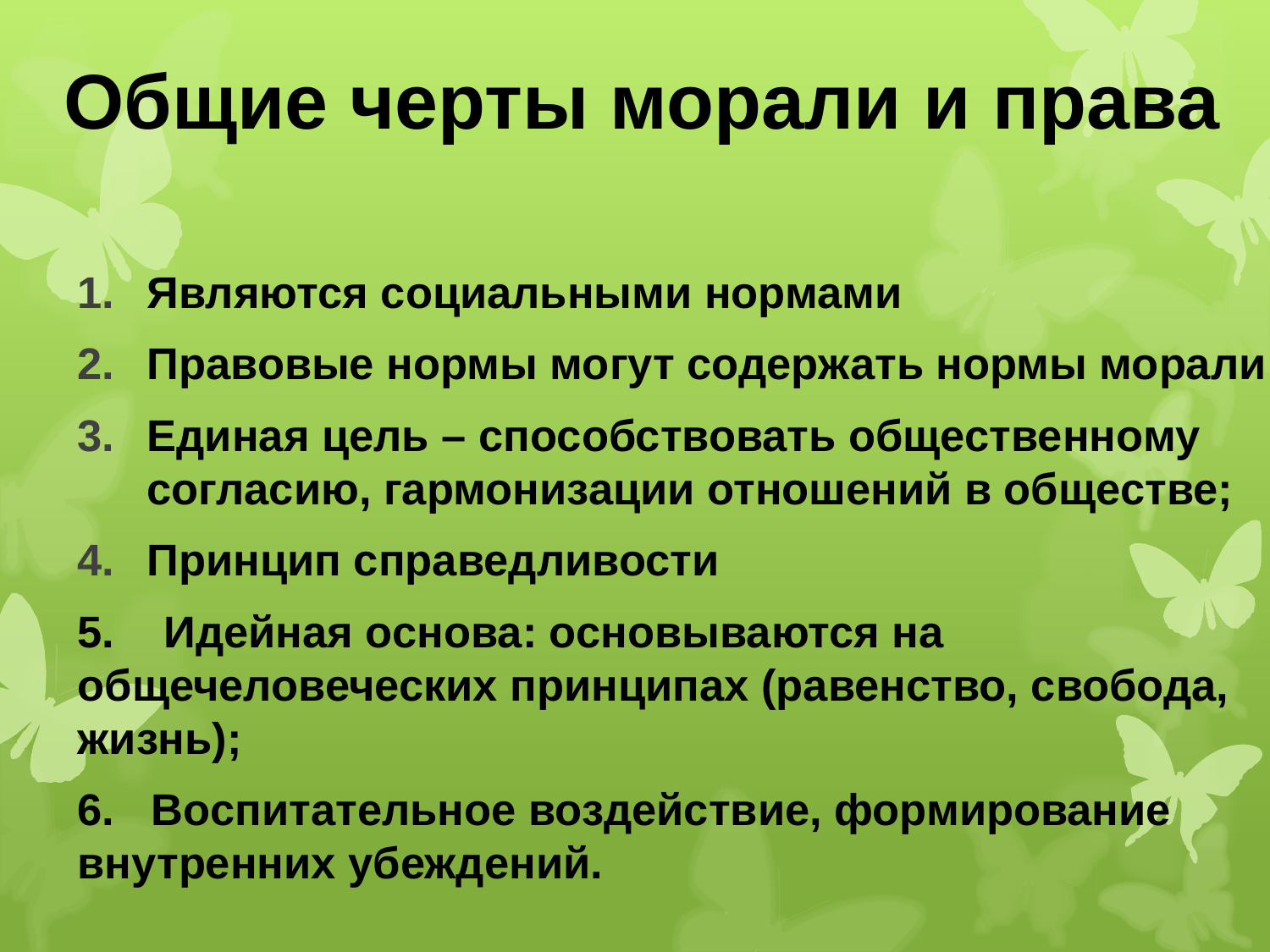

Общие черты морали и права

Являются социальными нормами
Правовые нормы могут содержать нормы морали
Единая цель – способствовать общественному согласию, гармонизации отношений в обществе;
Принцип справедливости
5.    Идейная основа: основываются на общечеловеческих принципах (равенство, свобода, жизнь);
6.   Воспитательное воздействие, формирование внутренних убеждений.